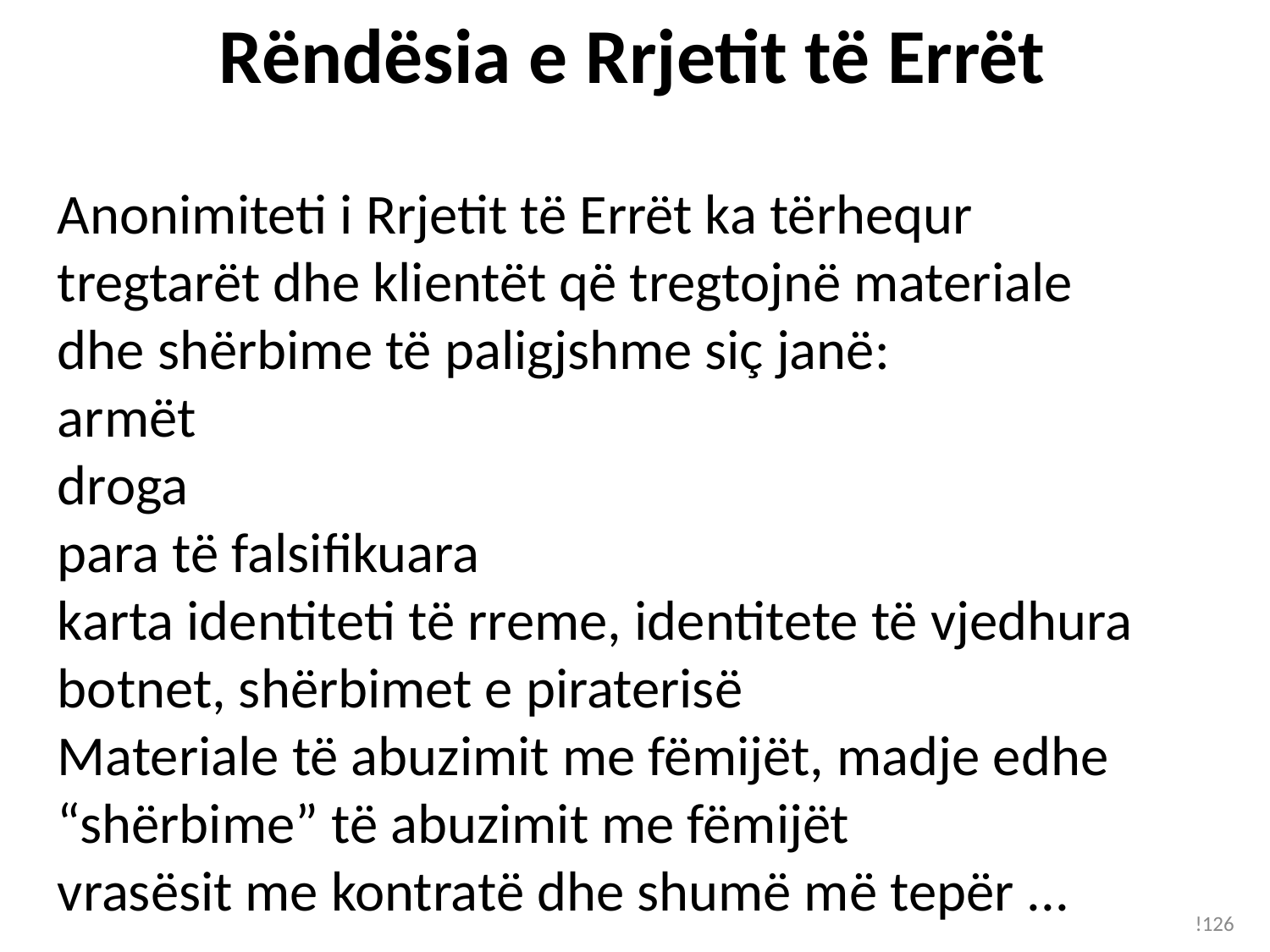

# Rëndësia e Rrjetit të Errët
Anonimiteti i Rrjetit të Errët ka tërhequr tregtarët dhe klientët që tregtojnë materiale dhe shërbime të paligjshme siç janë:
armët
droga
para të falsifikuara
karta identiteti të rreme, identitete të vjedhura
botnet, shërbimet e piraterisë
Materiale të abuzimit me fëmijët, madje edhe “shërbime” të abuzimit me fëmijët
vrasësit me kontratë dhe shumë më tepër ...
!126